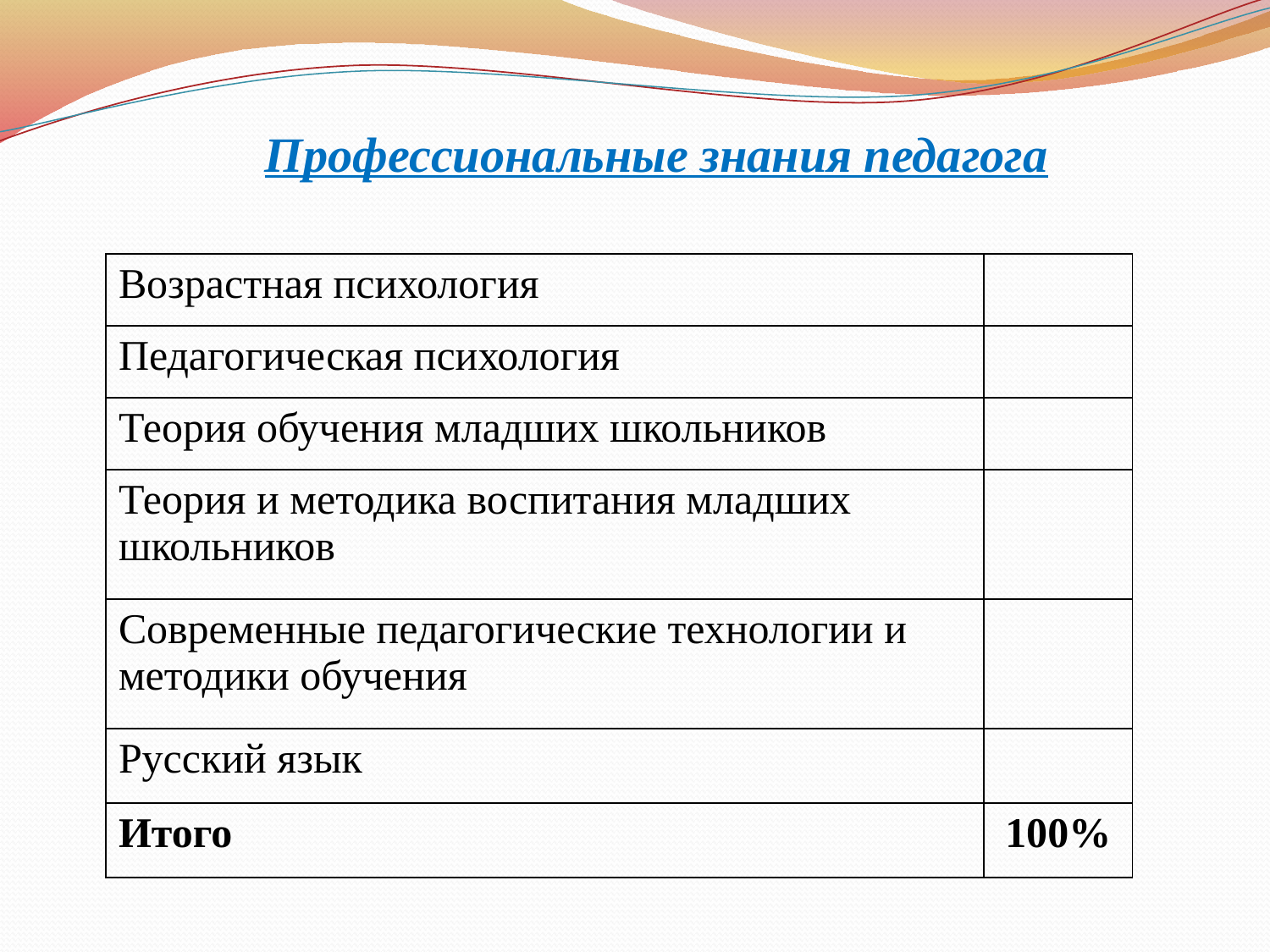

Профессиональные знания педагога
| Возрастная психология |  |
| --- | --- |
| Педагогическая психология |  |
| Теория обучения младших школьников |  |
| Теория и методика воспитания младших школьников |  |
| Современные педагогические технологии и методики обучения |  |
| Русский язык |  |
| Итого | 100% |